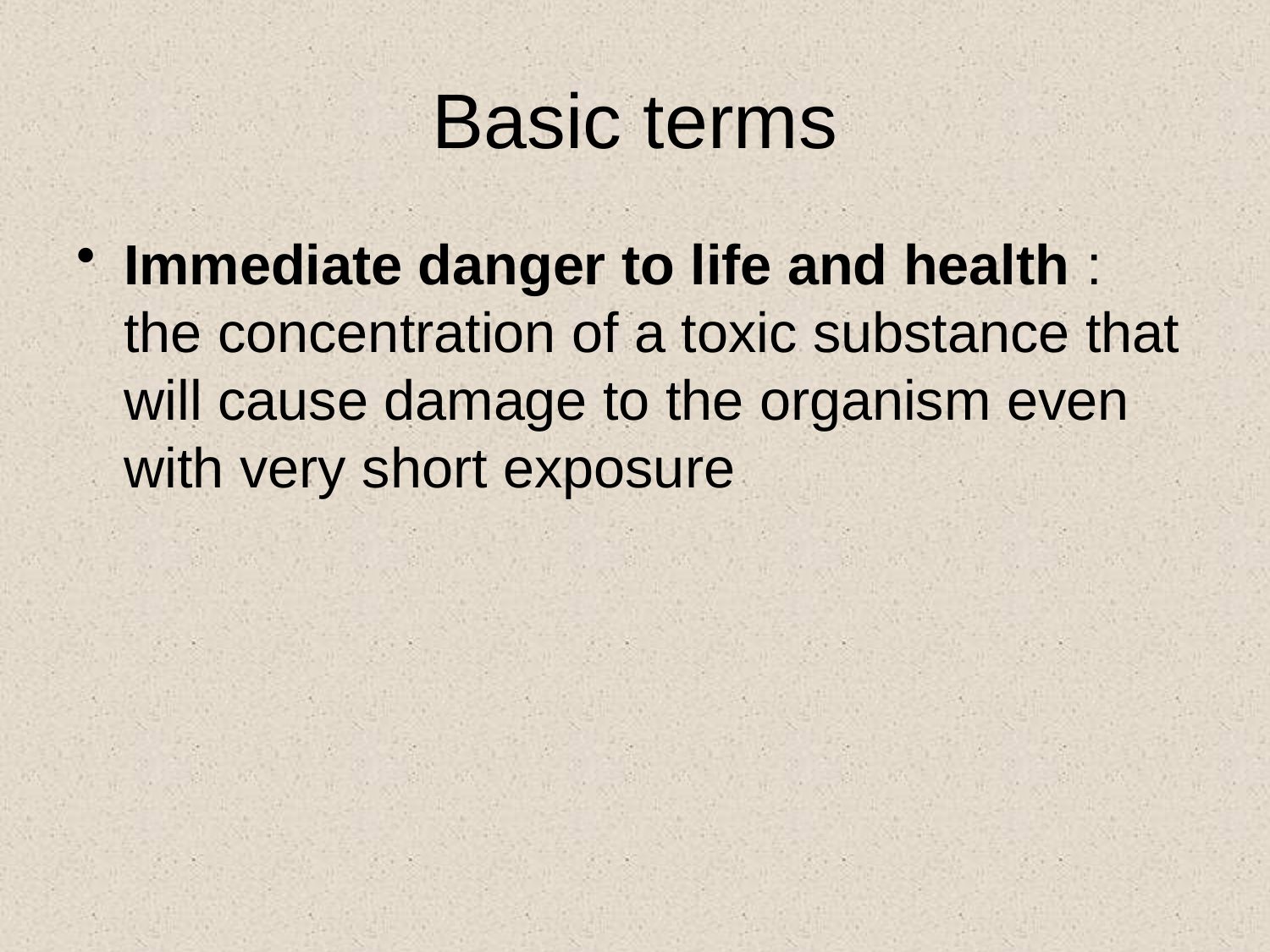

# Basic terms
Immediate danger to life and health : the concentration of a toxic substance that will cause damage to the organism even with very short exposure